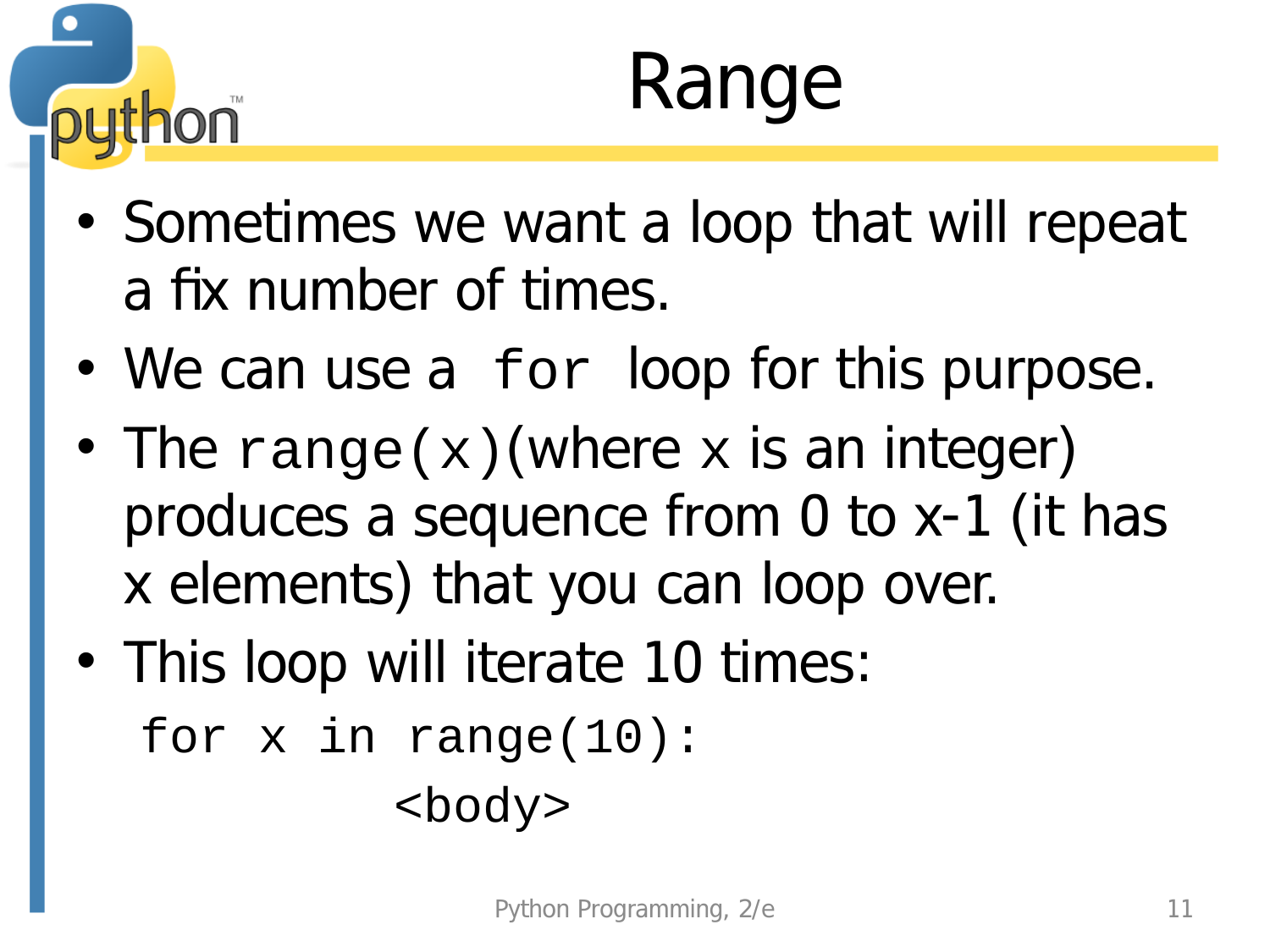

# Range
Sometimes we want a loop that will repeat a fix number of times.
We can use a for loop for this purpose.
The range(x)(where x is an integer) produces a sequence from 0 to x-1 (it has x elements) that you can loop over.
This loop will iterate 10 times:
for x in range(10):
		<body>

Python Programming, 2/e
11